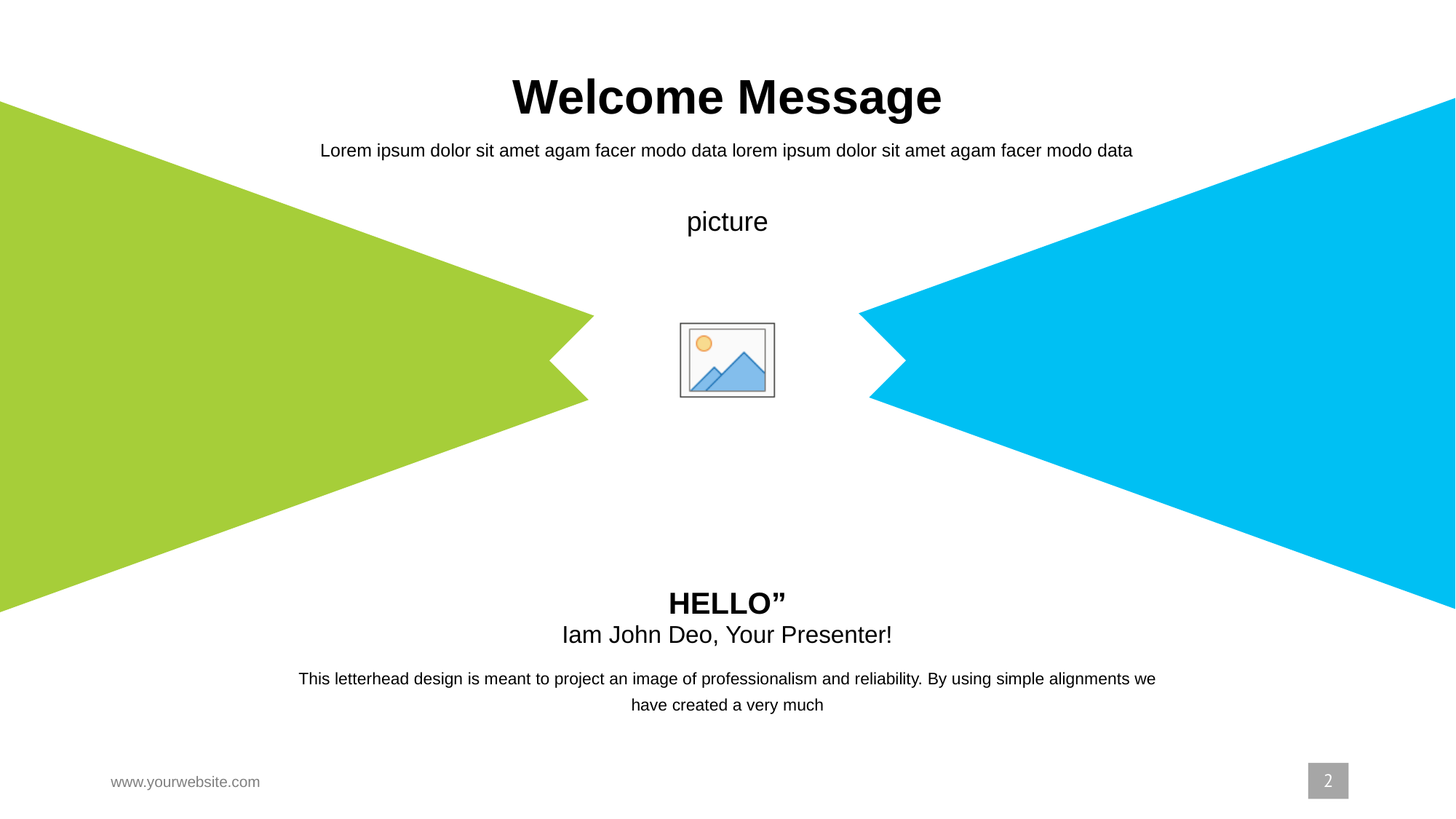

Welcome Message
Lorem ipsum dolor sit amet agam facer modo data lorem ipsum dolor sit amet agam facer modo data

HELLO”
Iam John Deo, Your Presenter!
This letterhead design is meant to project an image of professionalism and reliability. By using simple alignments we have created a very much
2
www.yourwebsite.com